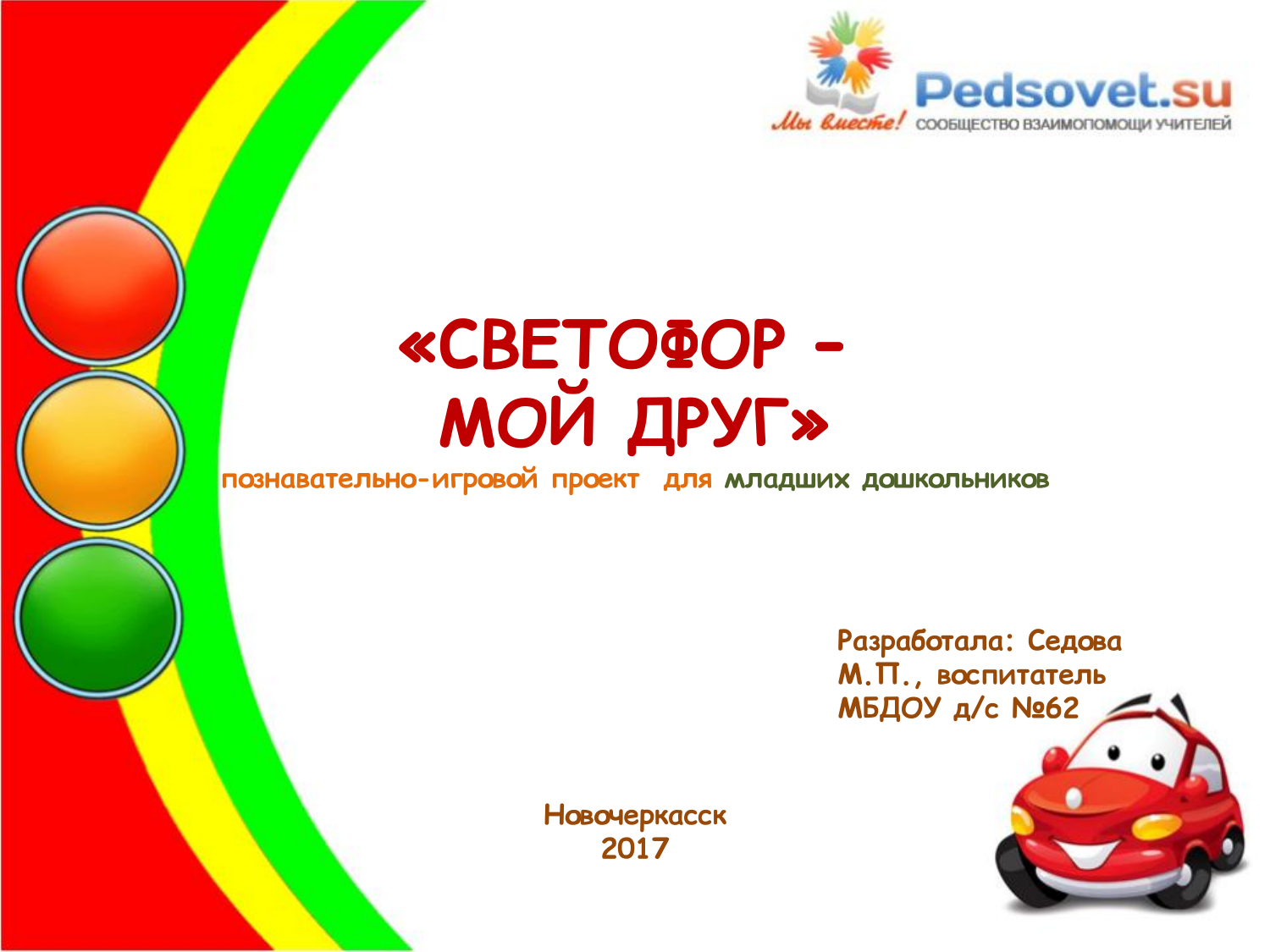

# «СВЕТОФОР – МОЙ ДРУГ» познавательно-игровой проект  для младших дошкольников
Разработала: Седова М.П., воспитатель МБДОУ д/с №62
Новочеркасск
2017